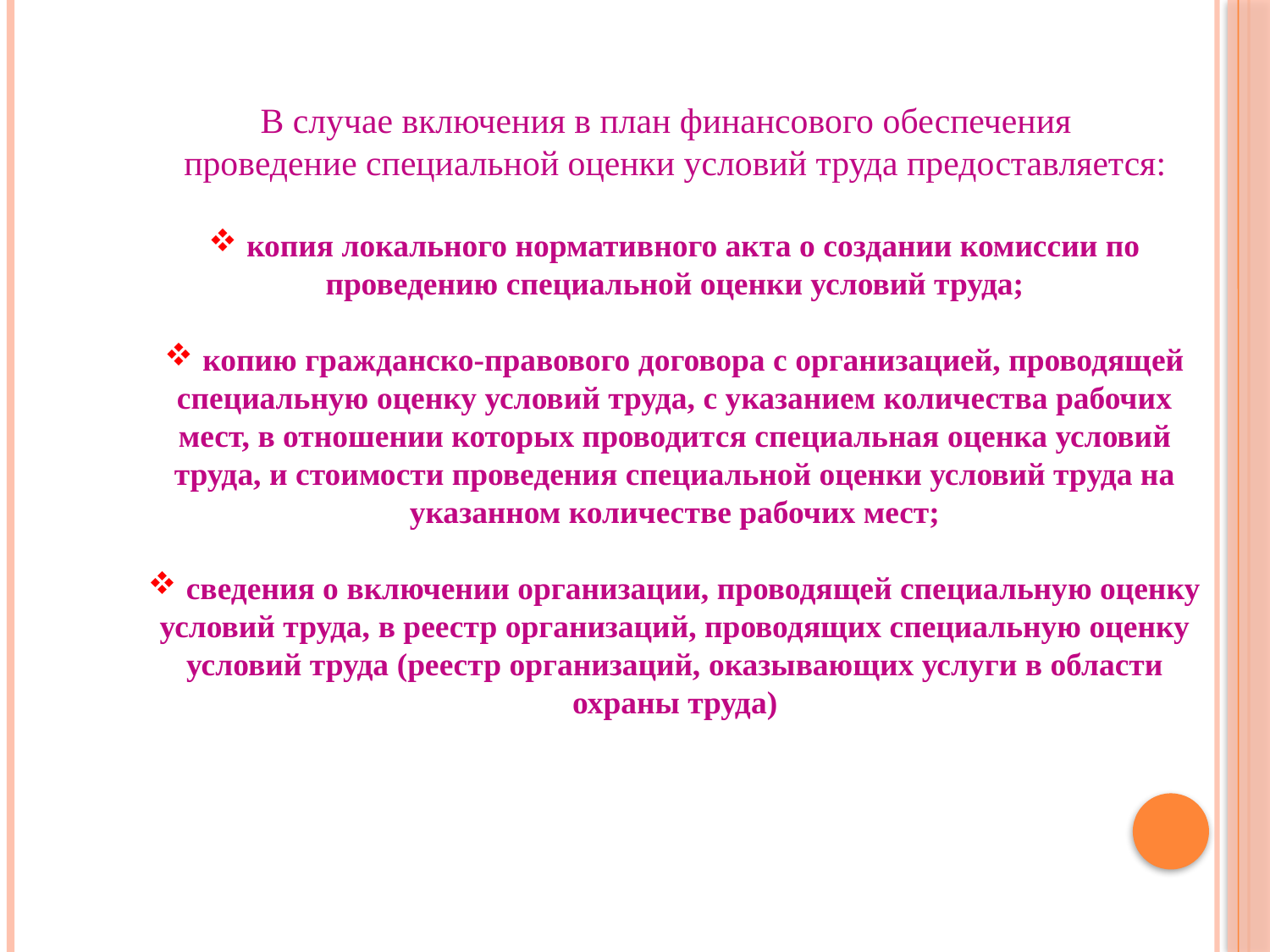

В случае включения в план финансового обеспечения
проведение специальной оценки условий труда предоставляется:

 копия локального нормативного акта о создании комиссии по проведению специальной оценки условий труда;

 копию гражданско-правового договора с организацией, проводящей специальную оценку условий труда, с указанием количества рабочих мест, в отношении которых проводится специальная оценка условий труда, и стоимости проведения специальной оценки условий труда на указанном количестве рабочих мест;

 сведения о включении организации, проводящей специальную оценку условий труда, в реестр организаций, проводящих специальную оценку условий труда (реестр организаций, оказывающих услуги в области охраны труда)